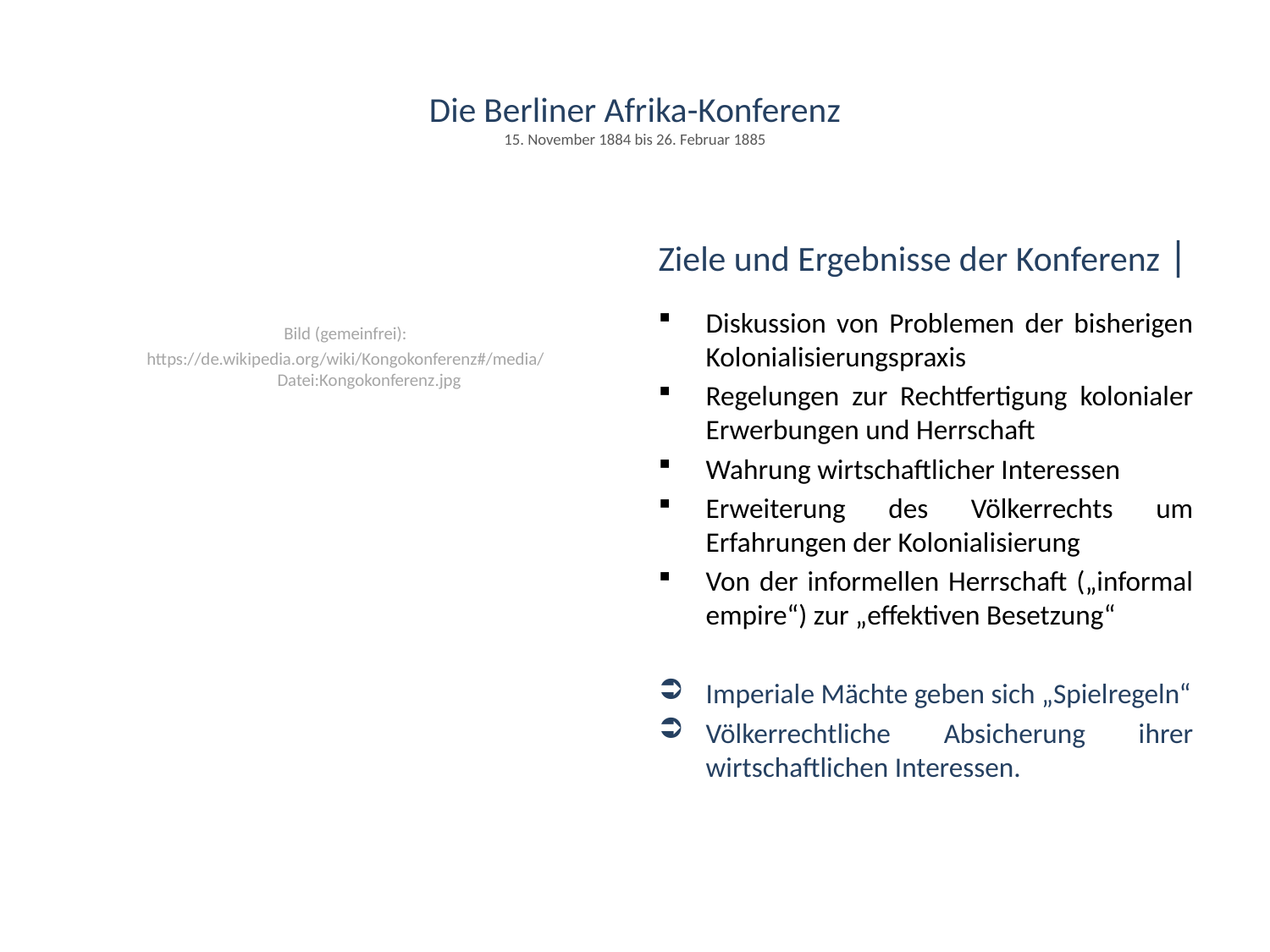

# Die Berliner Afrika-Konferenz 15. November 1884 bis 26. Februar 1885
Ziele und Ergebnisse der Konferenz |

Diskussion von Problemen der bisherigen Kolonialisierungspraxis
Regelungen zur Rechtfertigung kolonialer Erwerbungen und Herrschaft
Wahrung wirtschaftlicher Interessen
Erweiterung des Völkerrechts um Erfahrungen der Kolonialisierung
Von der informellen Herrschaft („informal empire“) zur „effektiven Besetzung“

Imperiale Mächte geben sich „Spielregeln“
Völkerrechtliche Absicherung ihrer wirtschaftlichen Interessen.

Bild (gemeinfrei):
https://de.wikipedia.org/wiki/Kongokonferenz#/media/Datei:Kongokonferenz.jpg